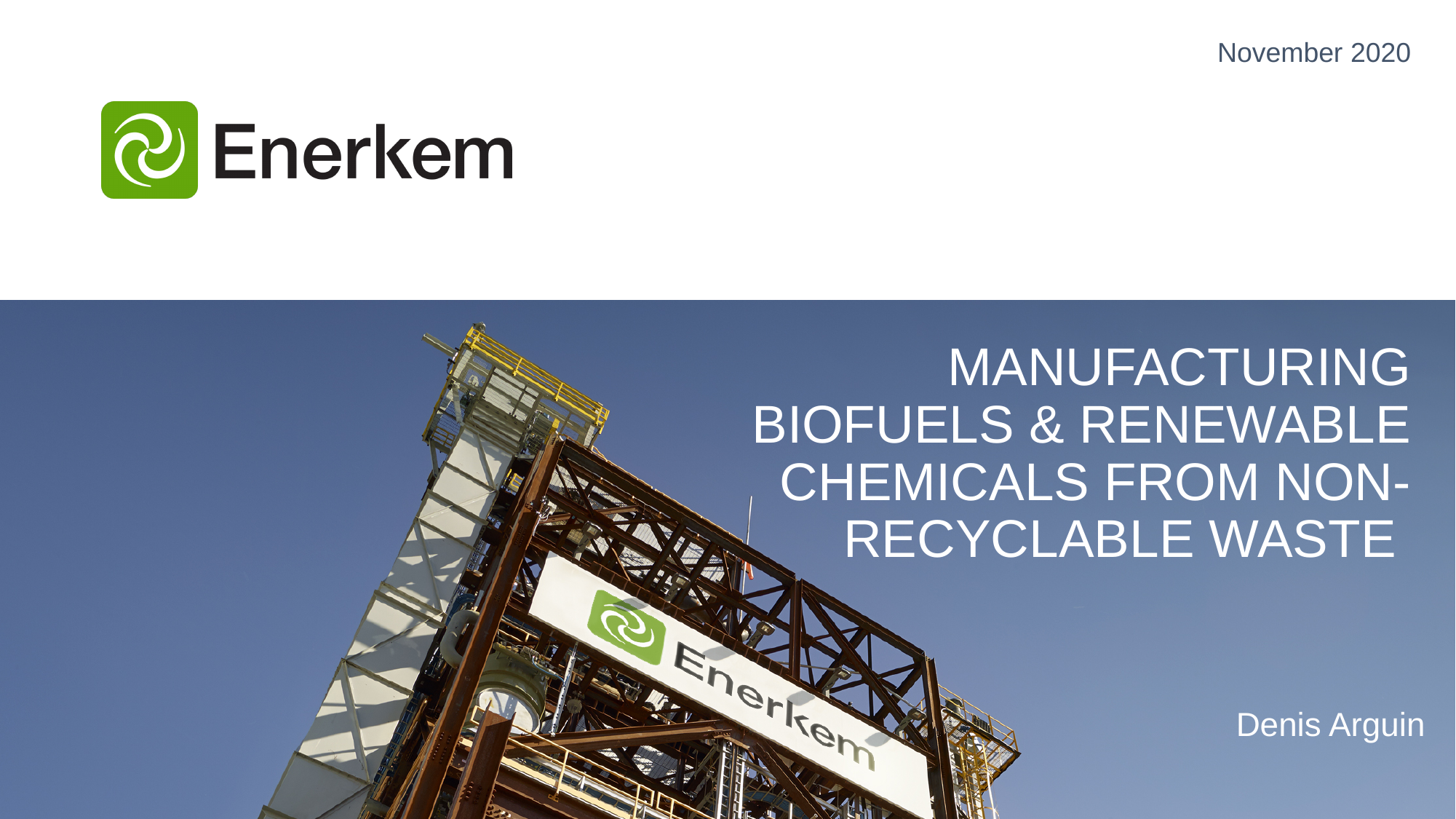

November 2020
Manufacturing biofuels & renewable chemicals from non-recyclable waste

Denis Arguin